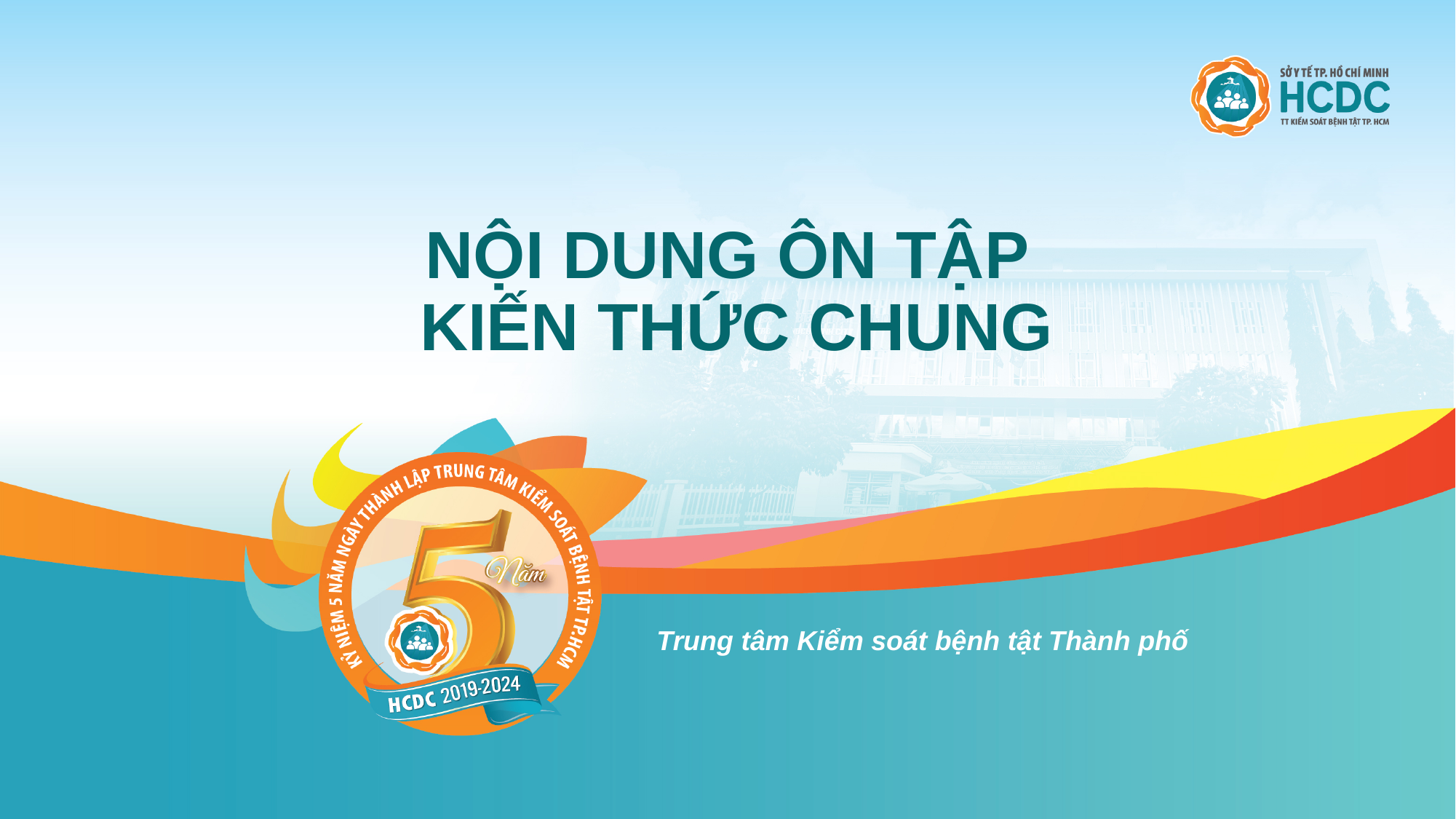

# NỘI DUNG ÔN TẬP KIẾN THỨC CHUNG
Trung tâm Kiểm soát bệnh tật Thành phố